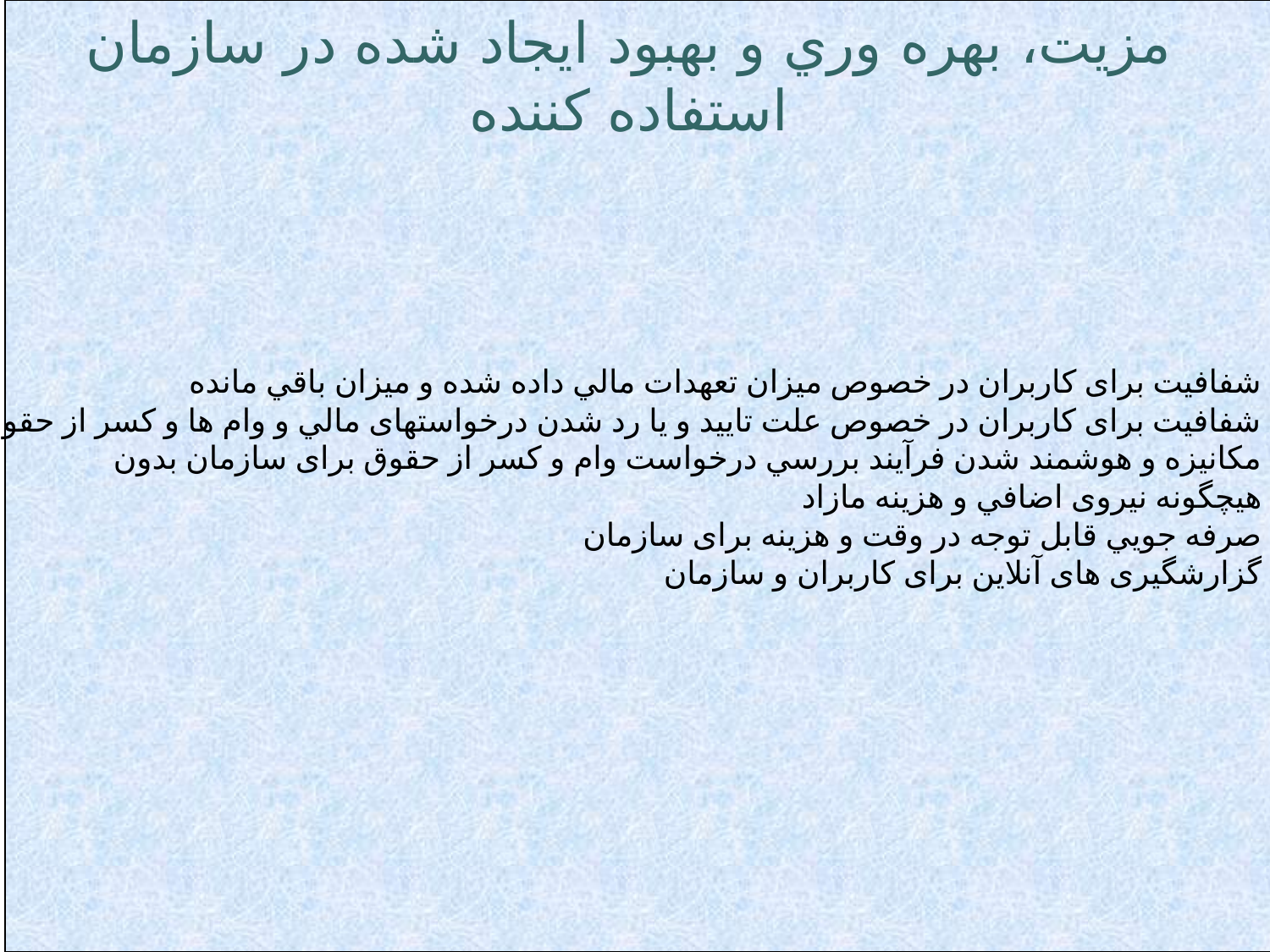

شفافيت برای کاربران در خصوص ميزان تعهدات مالي داده شده و ميزان باقي مانده
شفافيت برای کاربران در خصوص علت تاييد و يا رد شدن درخواستهای مالي و وام ها و کسر از حقوق
مکانيزه و هوشمند شدن فرآيند بررسي درخواست وام و کسر از حقوق برای سازمان بدون
هيچگونه نيروی اضافي و هزينه مازاد
صرفه جويي قابل توجه در وقت و هزينه برای سازمان
گزارشگيری های آنلاين برای کاربران و سازمان
مزيت، بهره وري و بهبود ايجاد شده در سازمان استفاده كننده
# Appropriate Use of Images